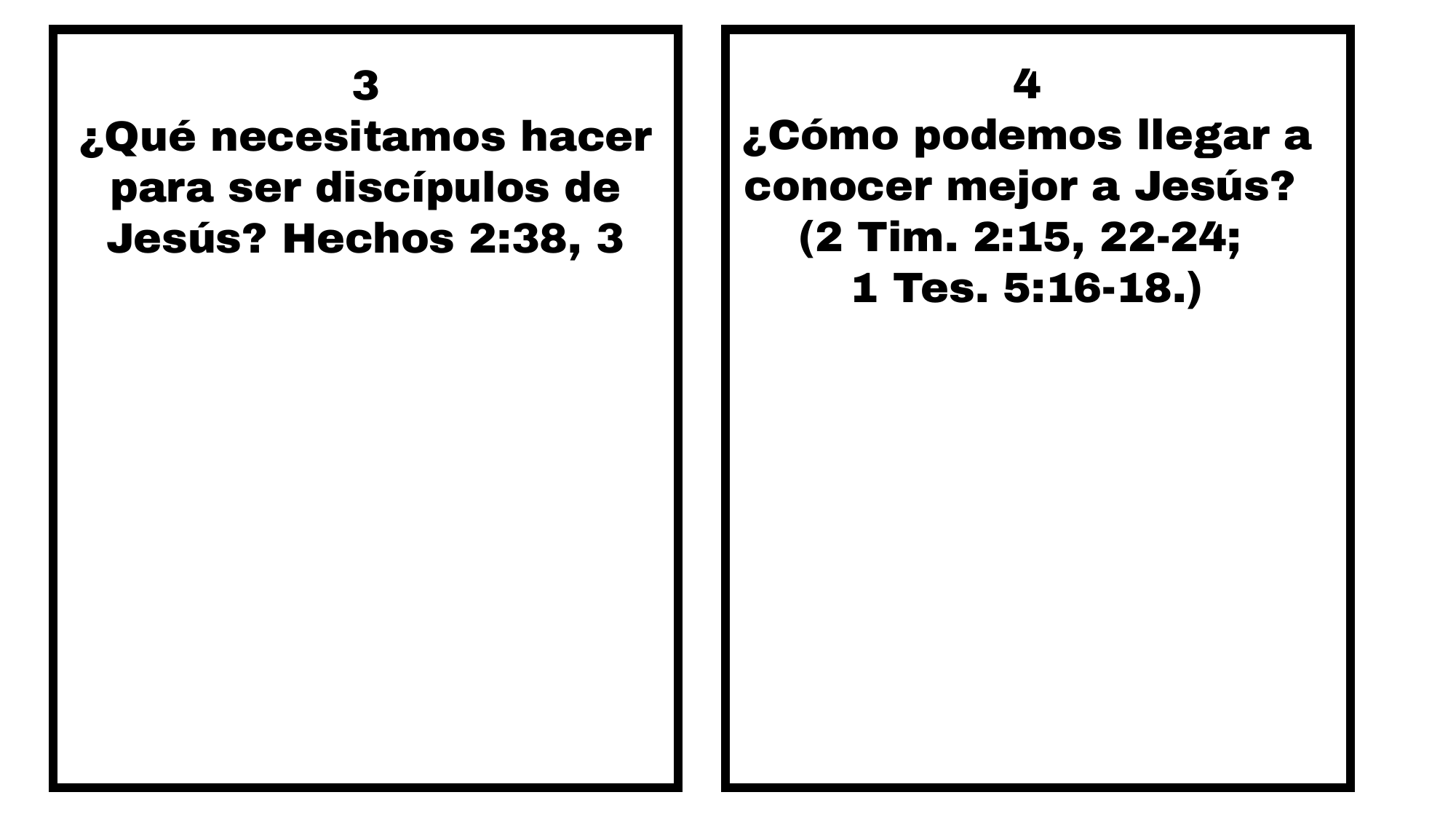

4
¿Cómo podemos llegar a conocer mejor a Jesús?
(2 Tim. 2:15, 22-24;
1 Tes. 5:16-18.)

#
3
¿Qué necesitamos hacer para ser discípulos de Jesús? Hechos 2:38, 3